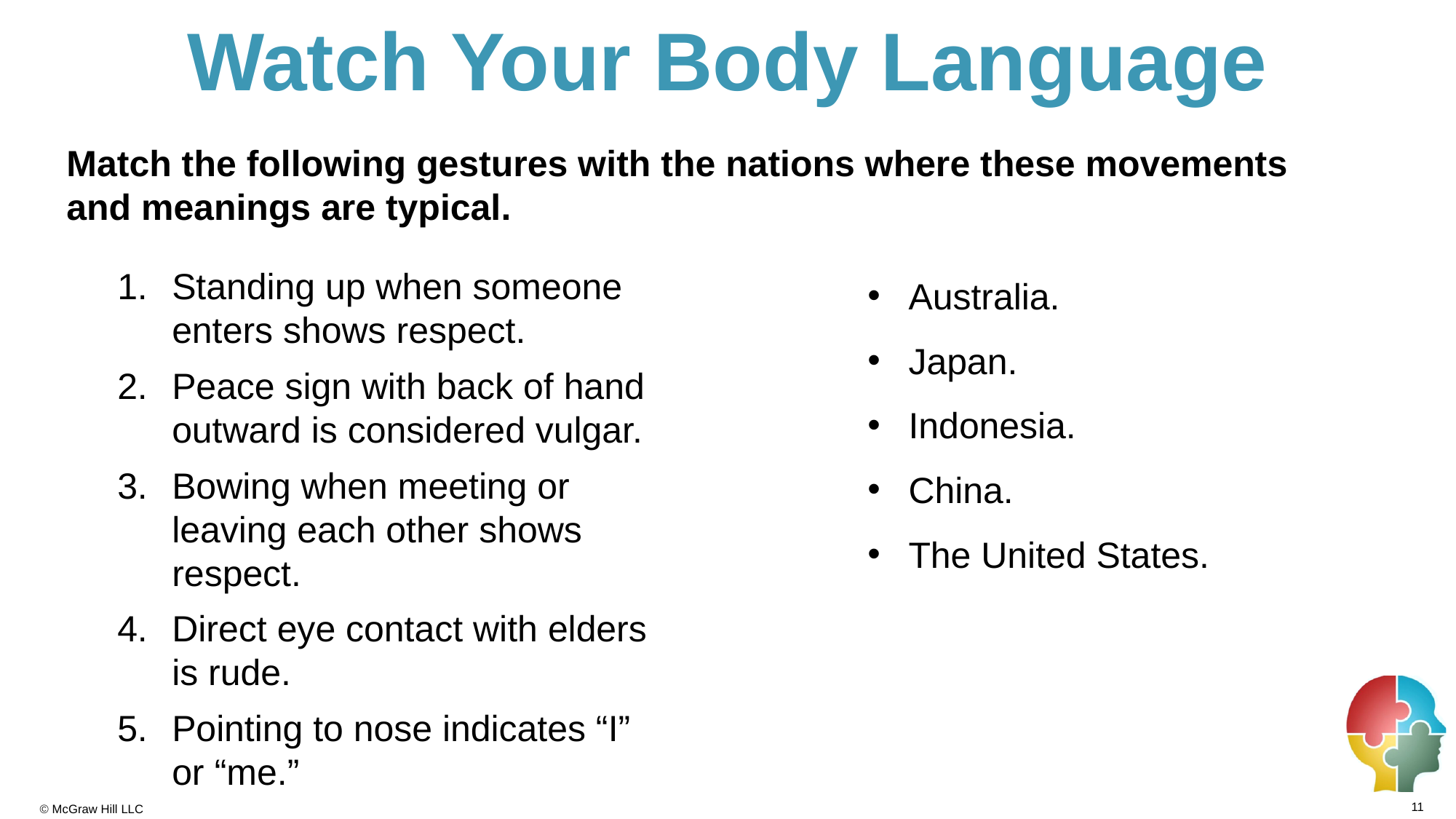

# Watch Your Body Language
Match the following gestures with the nations where these movements and meanings are typical.
Standing up when someone enters shows respect.
Peace sign with back of hand outward is considered vulgar.
Bowing when meeting or leaving each other shows respect.
Direct eye contact with elders is rude.
Pointing to nose indicates “I” or “me.”
Australia.
Japan.
Indonesia.
China.
The United States.
11